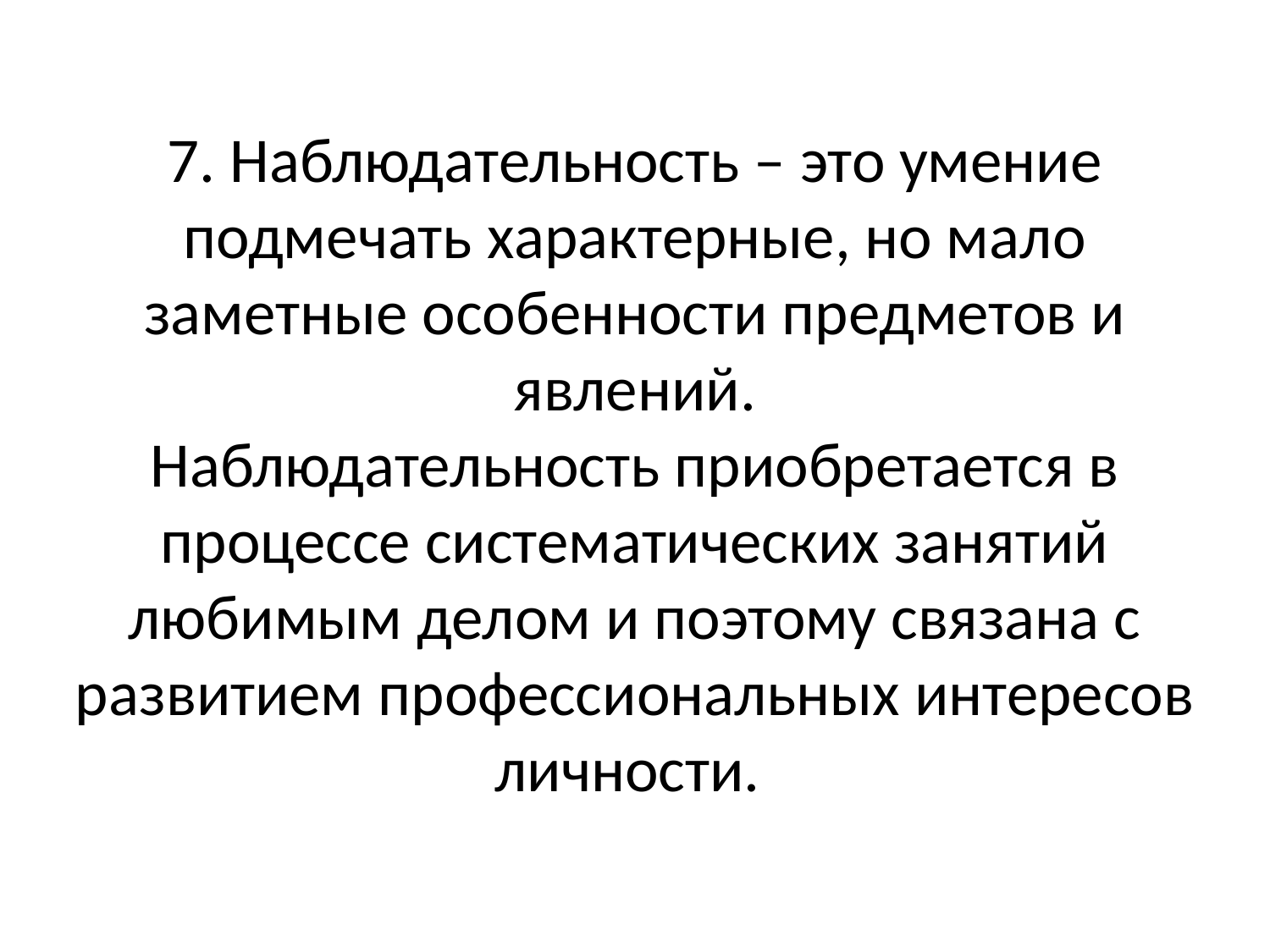

# 7. Наблюдательность – это умение подмечать характерные, но мало заметные особенности предметов и явлений. Наблюдательность приобретается в процессе систематических занятий любимым делом и поэтому связана с развитием профессиональных интересов личности.